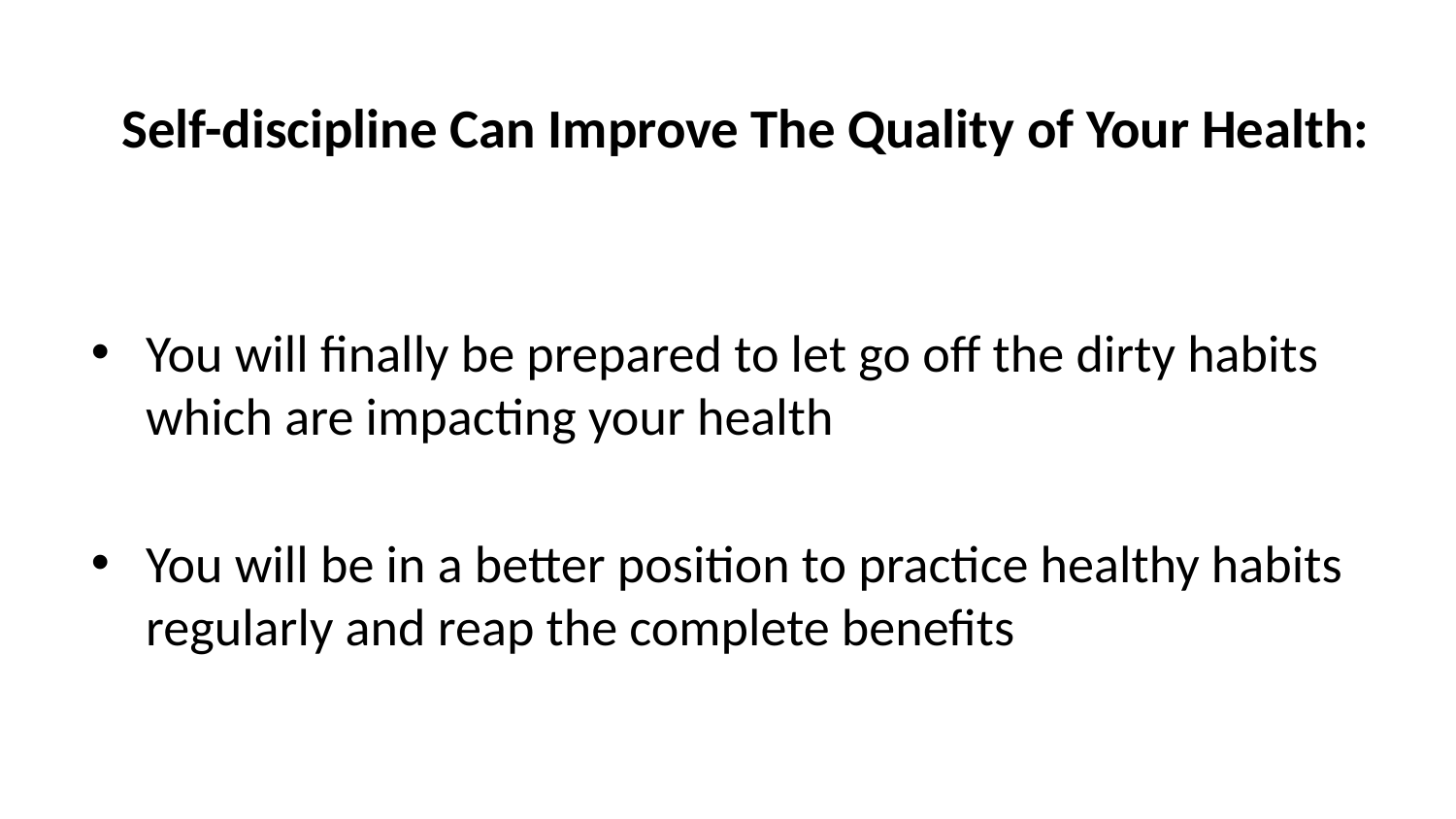

# Self-discipline Can Improve The Quality of Your Health:
You will finally be prepared to let go off the dirty habits which are impacting your health

You will be in a better position to practice healthy habits regularly and reap the complete benefits